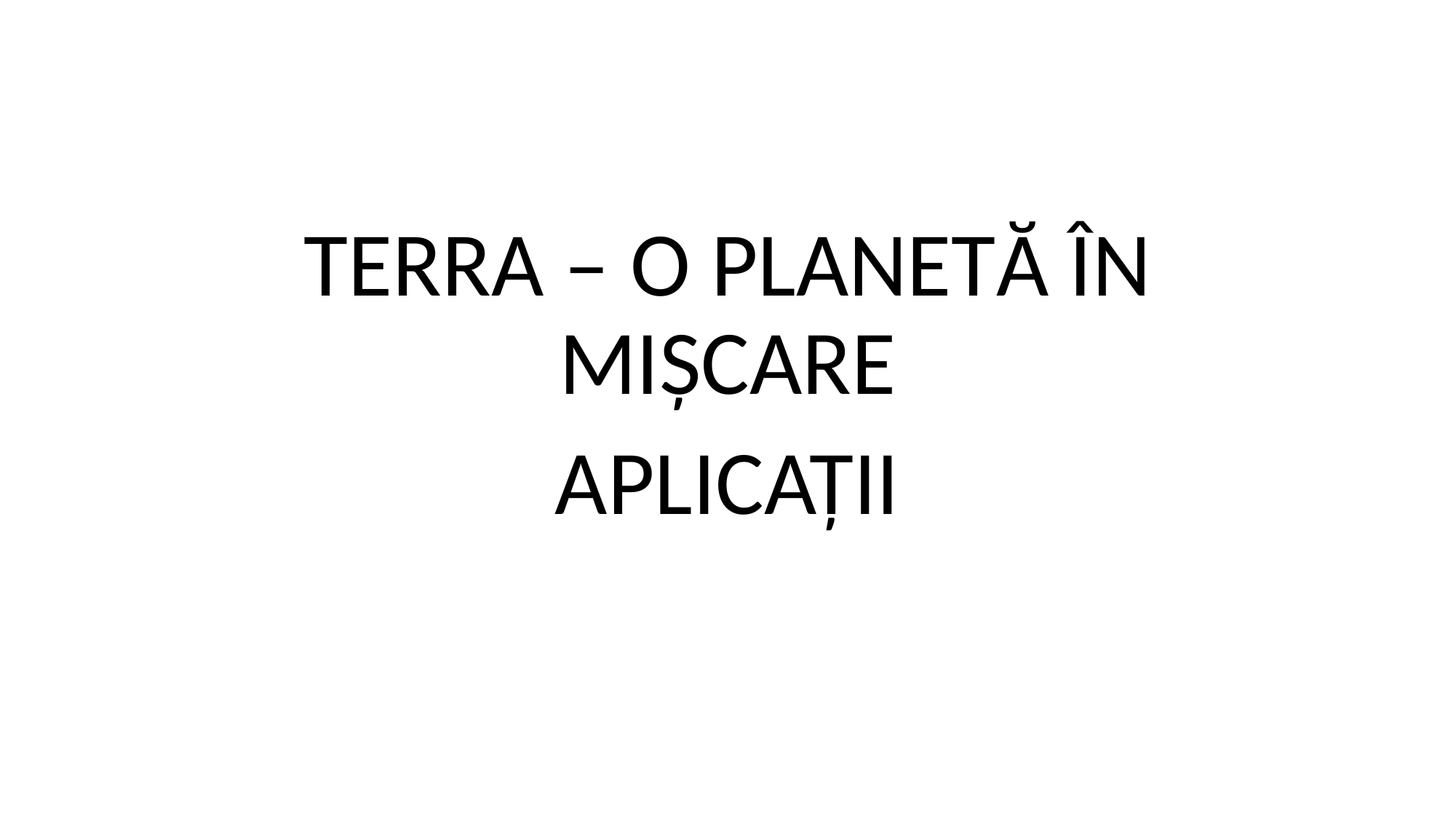

# TERRA – O PLANETĂ ÎN MIȘCARE
APLICAȚII